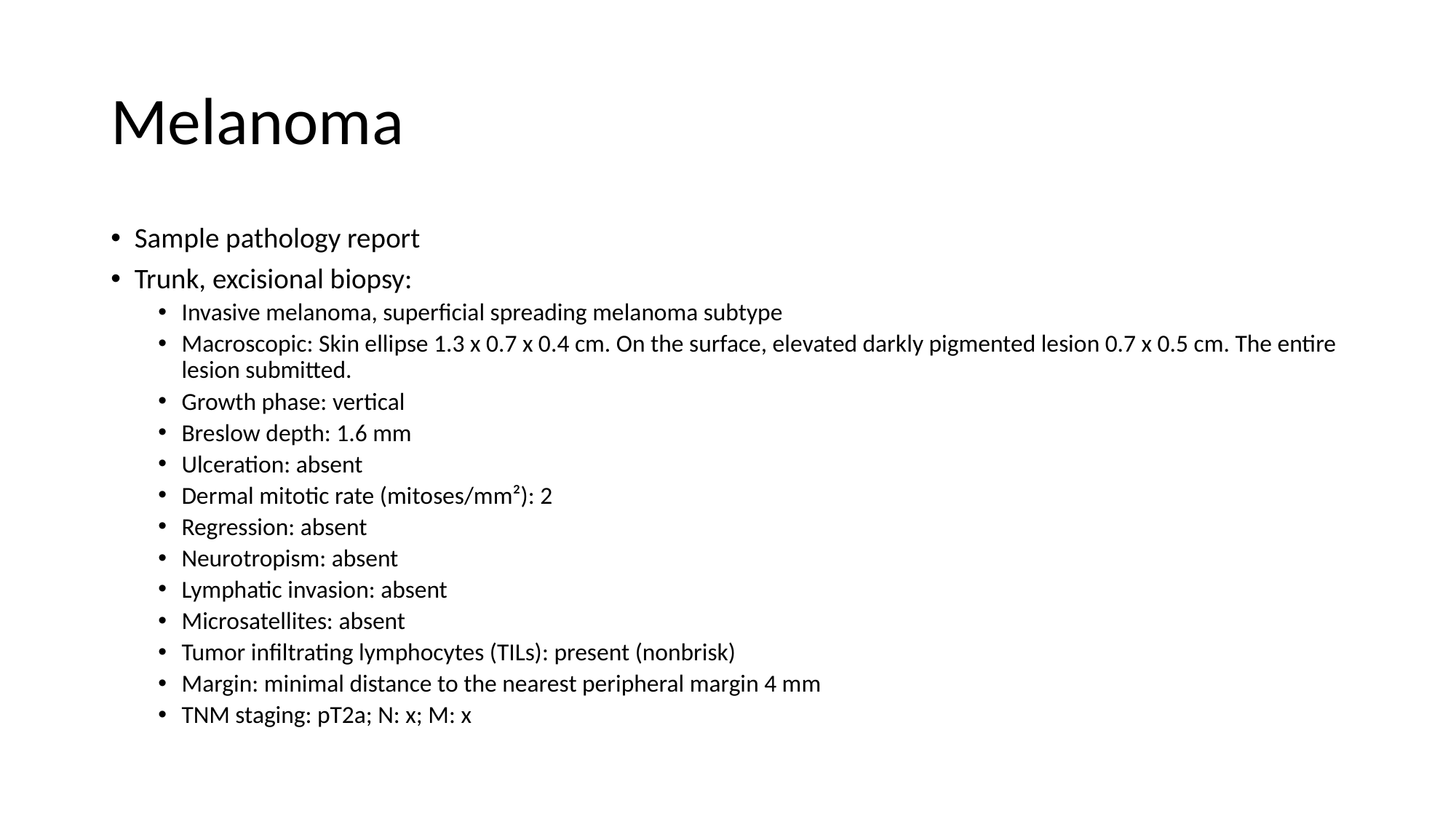

# Melanoma
Sample pathology report
Trunk, excisional biopsy:
Invasive melanoma, superficial spreading melanoma subtype
Macroscopic: Skin ellipse 1.3 x 0.7 x 0.4 cm. On the surface, elevated darkly pigmented lesion 0.7 x 0.5 cm. The entire lesion submitted.
Growth phase: vertical
Breslow depth: 1.6 mm
Ulceration: absent
Dermal mitotic rate (mitoses/mm²): 2
Regression: absent
Neurotropism: absent
Lymphatic invasion: absent
Microsatellites: absent
Tumor infiltrating lymphocytes (TILs): present (nonbrisk)
Margin: minimal distance to the nearest peripheral margin 4 mm
TNM staging: pT2a; N: x; M: x